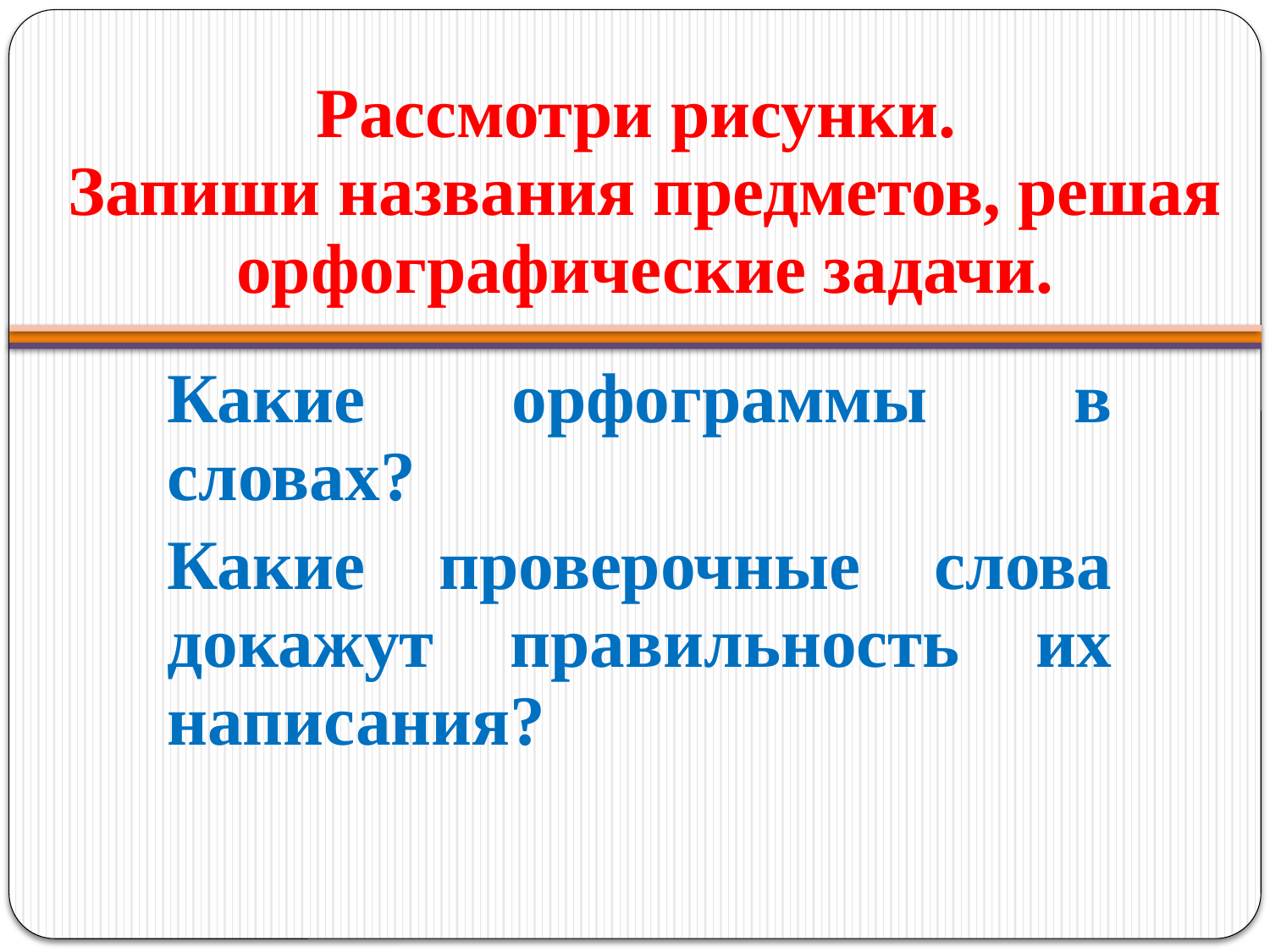

# Рассмотри рисунки. Запиши названия предметов, решая орфографические задачи.
Какие орфограммы в словах?
Какие проверочные слова докажут правильность их написания?